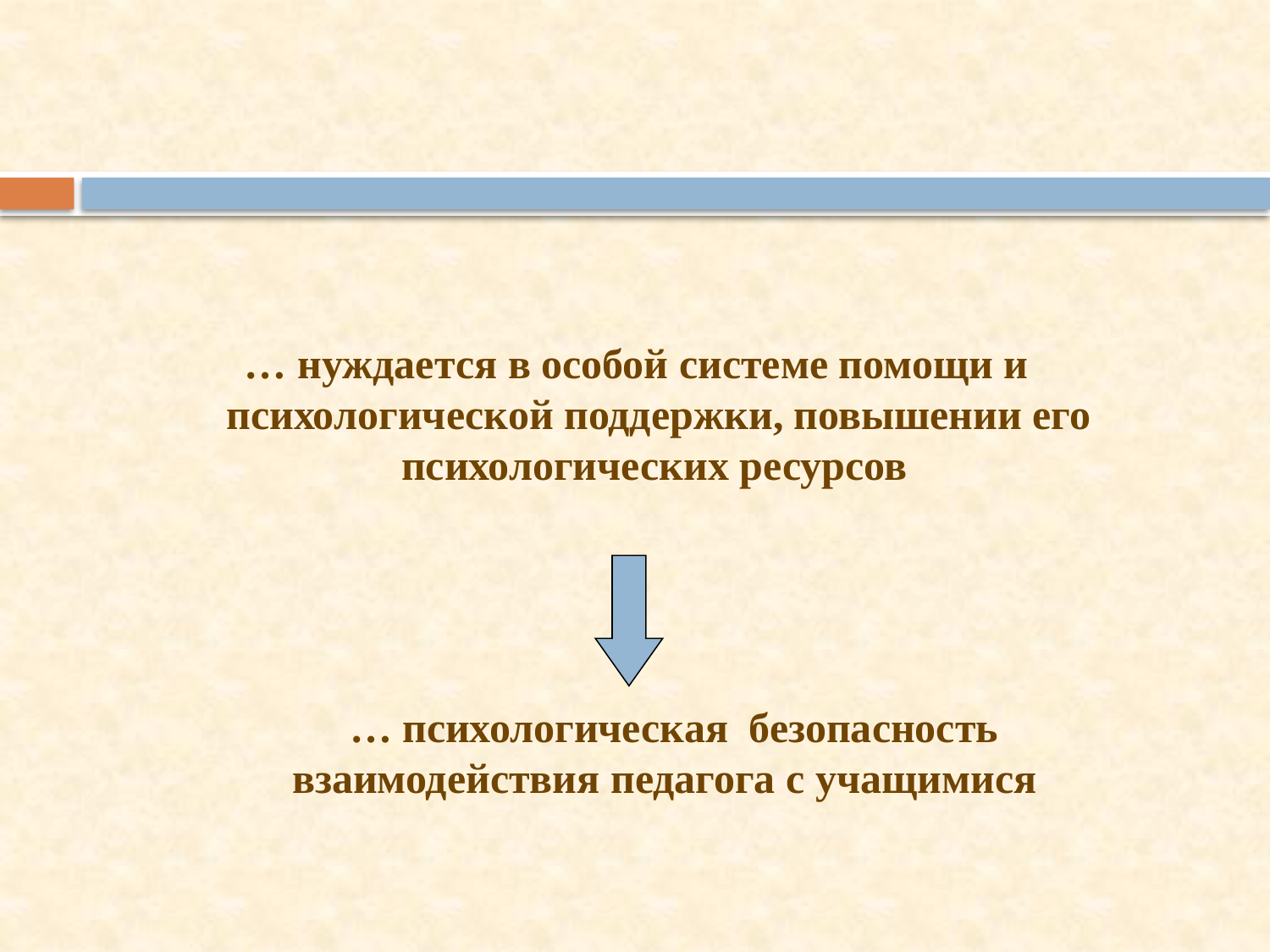

… нуждается в особой системе помощи и психологической поддержки, повышении его психологических ресурсов

 … психологическая  безопасность взаимодействия педагога с учащимися